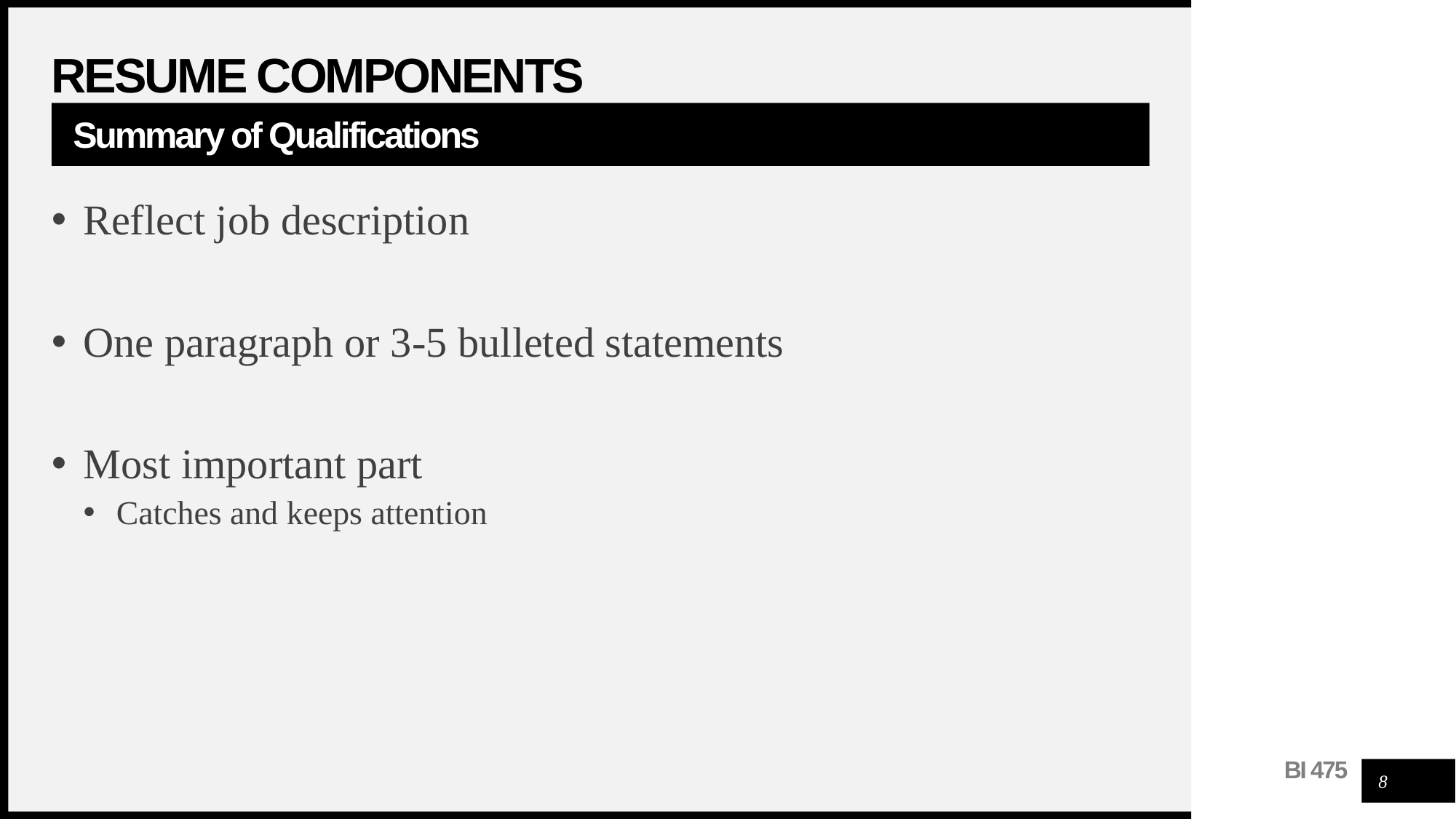

# Resume Components
Summary of Qualifications
Reflect job description

One paragraph or 3-5 bulleted statements

Most important part
Catches and keeps attention

8